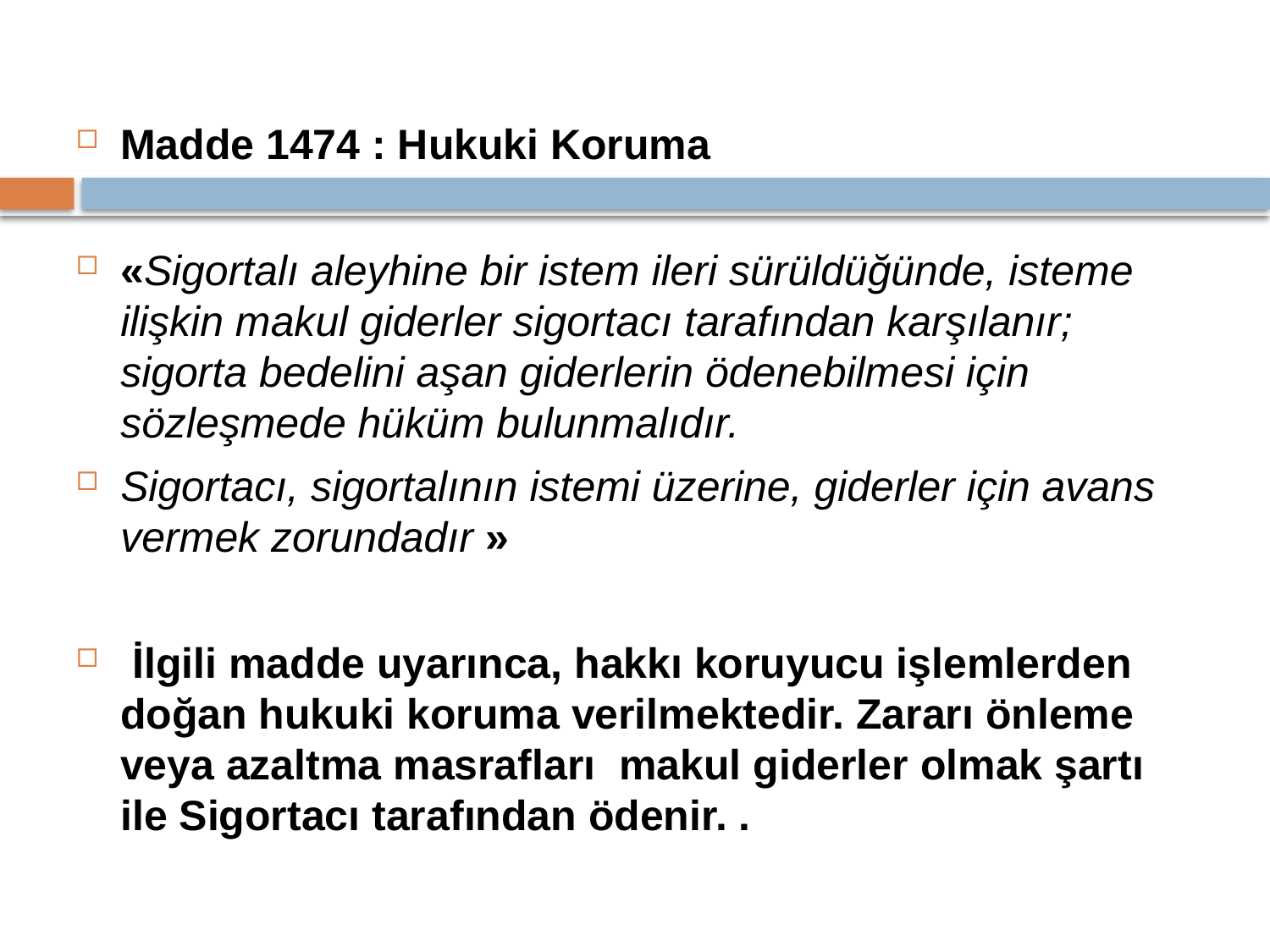

Madde 1474 : Hukuki Koruma

«Sigortalı aleyhine bir istem ileri sürüldüğünde, isteme ilişkin makul giderler sigortacı tarafından karşılanır; sigorta bedelini aşan giderlerin ödenebilmesi için sözleşmede hüküm bulunmalıdır.
Sigortacı, sigortalının istemi üzerine, giderler için avans vermek zorundadır »

 İlgili madde uyarınca, hakkı koruyucu işlemlerden doğan hukuki koruma verilmektedir. Zararı önleme veya azaltma masrafları  makul giderler olmak şartı ile Sigortacı tarafından ödenir. .